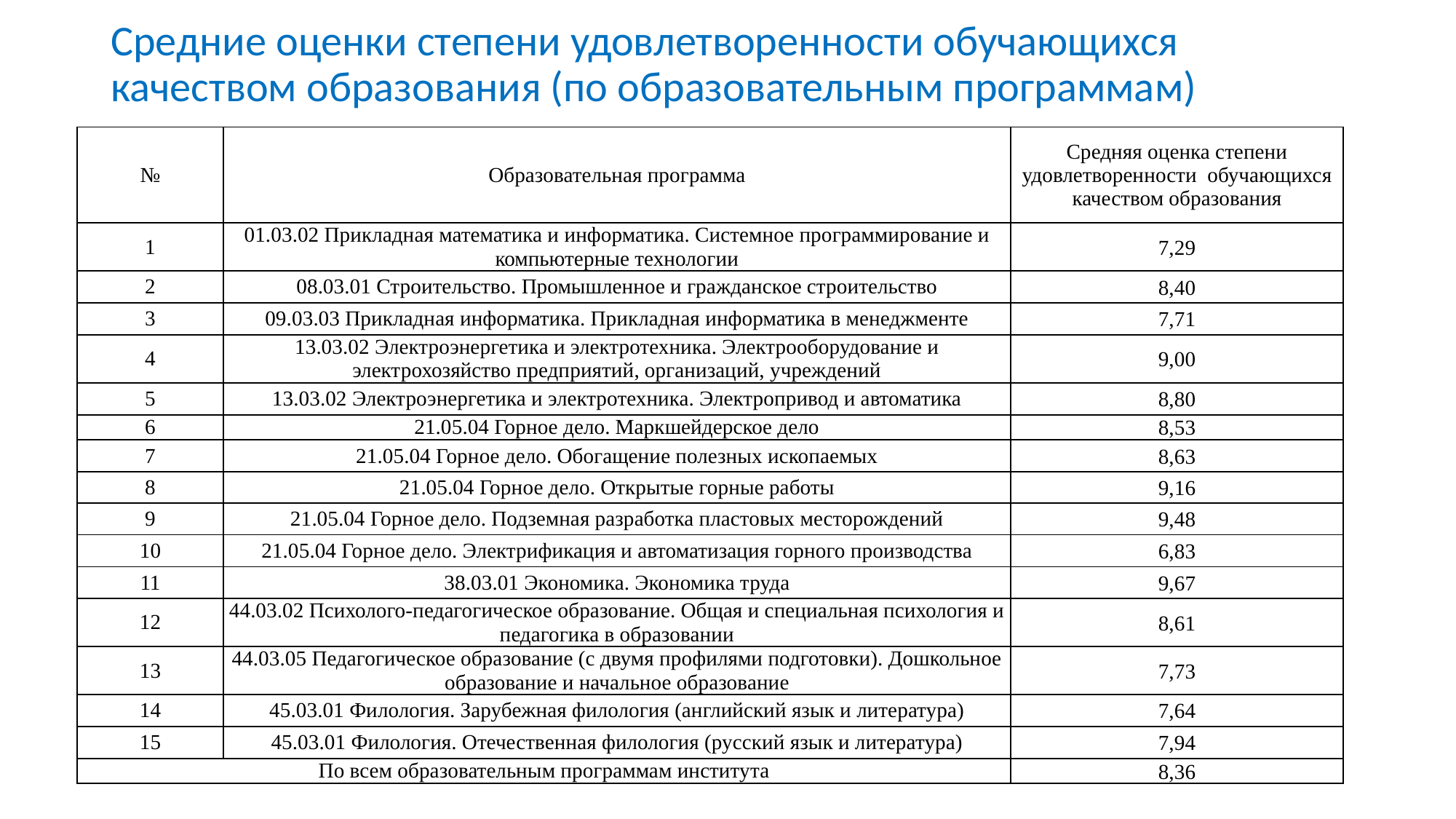

# Средние оценки степени удовлетворенности обучающихся качеством образования (по образовательным программам)
| № | Образовательная программа | Средняя оценка степени удовлетворенности обучающихся качеством образования |
| --- | --- | --- |
| 1 | 01.03.02 Прикладная математика и информатика. Системное программирование и компьютерные технологии | 7,29 |
| 2 | 08.03.01 Строительство. Промышленное и гражданское строительство | 8,40 |
| 3 | 09.03.03 Прикладная информатика. Прикладная информатика в менеджменте | 7,71 |
| 4 | 13.03.02 Электроэнергетика и электротехника. Электрооборудование и электрохозяйство предприятий, организаций, учреждений | 9,00 |
| 5 | 13.03.02 Электроэнергетика и электротехника. Электропривод и автоматика | 8,80 |
| 6 | 21.05.04 Горное дело. Маркшейдерское дело | 8,53 |
| 7 | 21.05.04 Горное дело. Обогащение полезных ископаемых | 8,63 |
| 8 | 21.05.04 Горное дело. Открытые горные работы | 9,16 |
| 9 | 21.05.04 Горное дело. Подземная разработка пластовых месторождений | 9,48 |
| 10 | 21.05.04 Горное дело. Электрификация и автоматизация горного производства | 6,83 |
| 11 | 38.03.01 Экономика. Экономика труда | 9,67 |
| 12 | 44.03.02 Психолого-педагогическое образование. Общая и специальная психология и педагогика в образовании | 8,61 |
| 13 | 44.03.05 Педагогическое образование (с двумя профилями подготовки). Дошкольное образование и начальное образование | 7,73 |
| 14 | 45.03.01 Филология. Зарубежная филология (английский язык и литература) | 7,64 |
| 15 | 45.03.01 Филология. Отечественная филология (русский язык и литература) | 7,94 |
| По всем образовательным программам института |  | 8,36 |